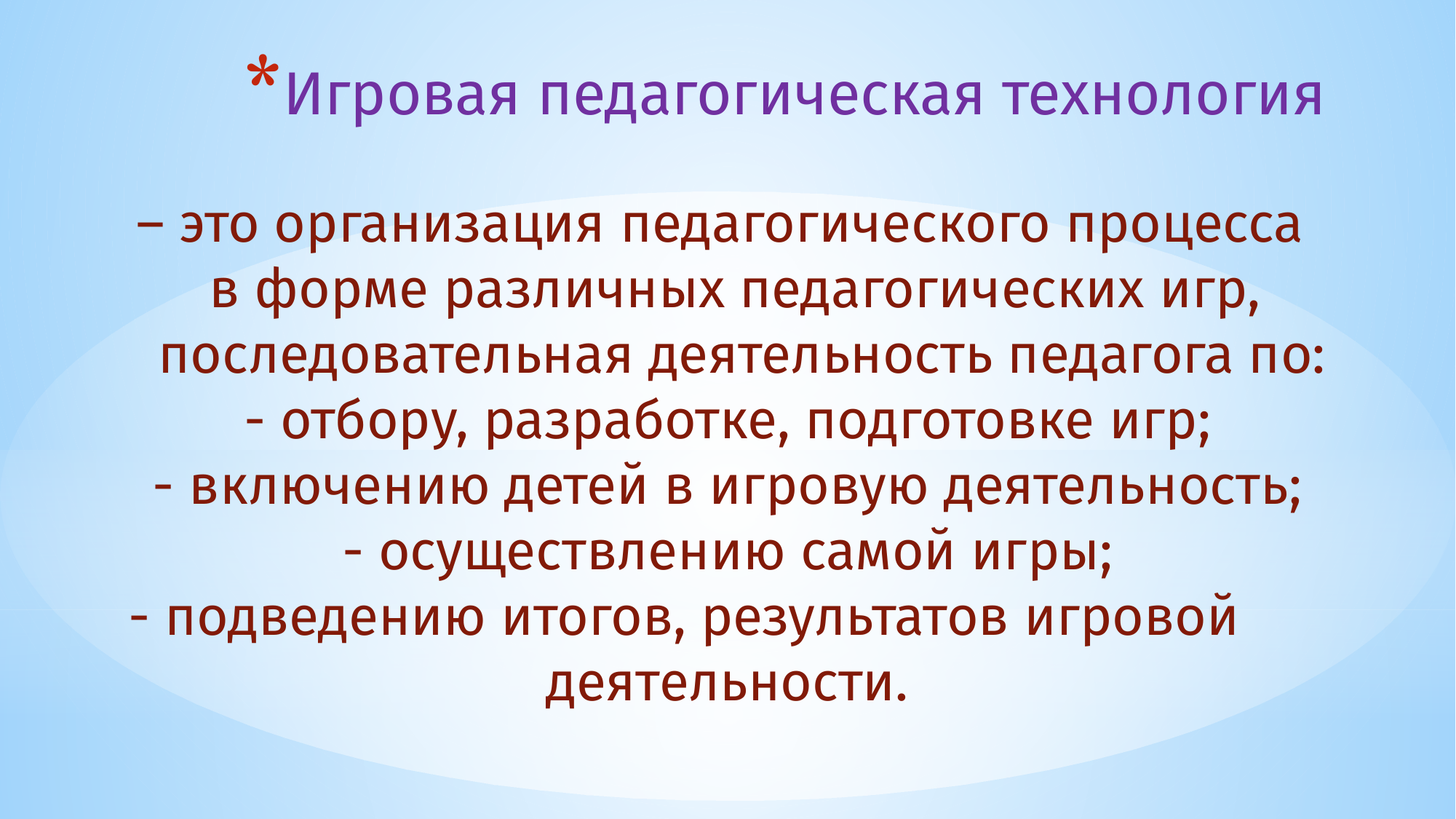

# Игровая педагогическая технология
– это организация педагогического процесса
  в форме различных педагогических игр,
  последовательная деятельность педагога по:
- отбору, разработке, подготовке игр;
- включению детей в игровую деятельность;
- осуществлению самой игры;
- подведению итогов, результатов игровой       деятельности.